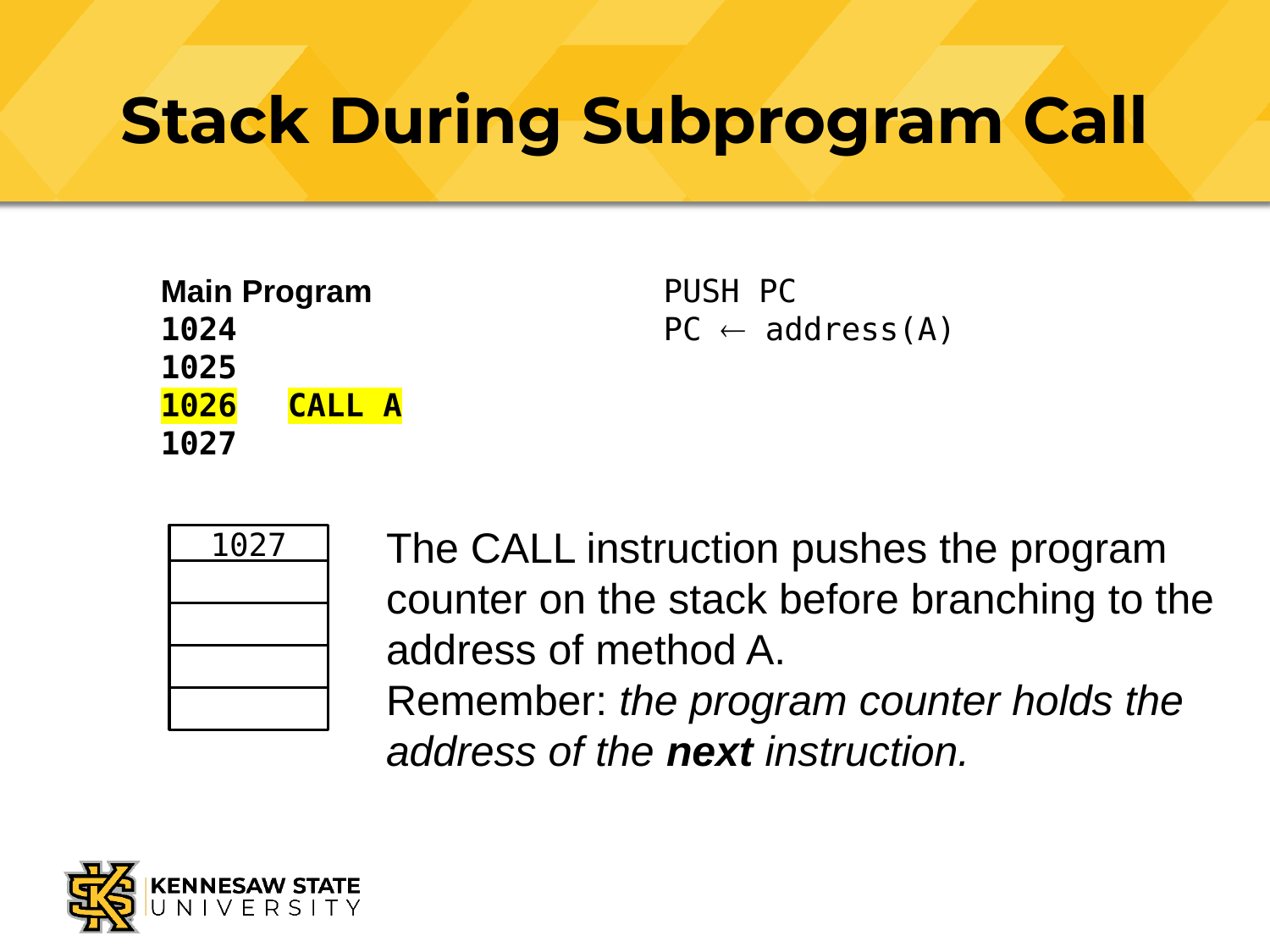

# Stack During Subprogram Call
Main Program
1024
1025
1026	CALL A
1027
PUSH PC
PC ← address(A)
The CALL instruction pushes the program counter on the stack before branching to the address of method A.
Remember: the program counter holds the address of the next instruction.
1027